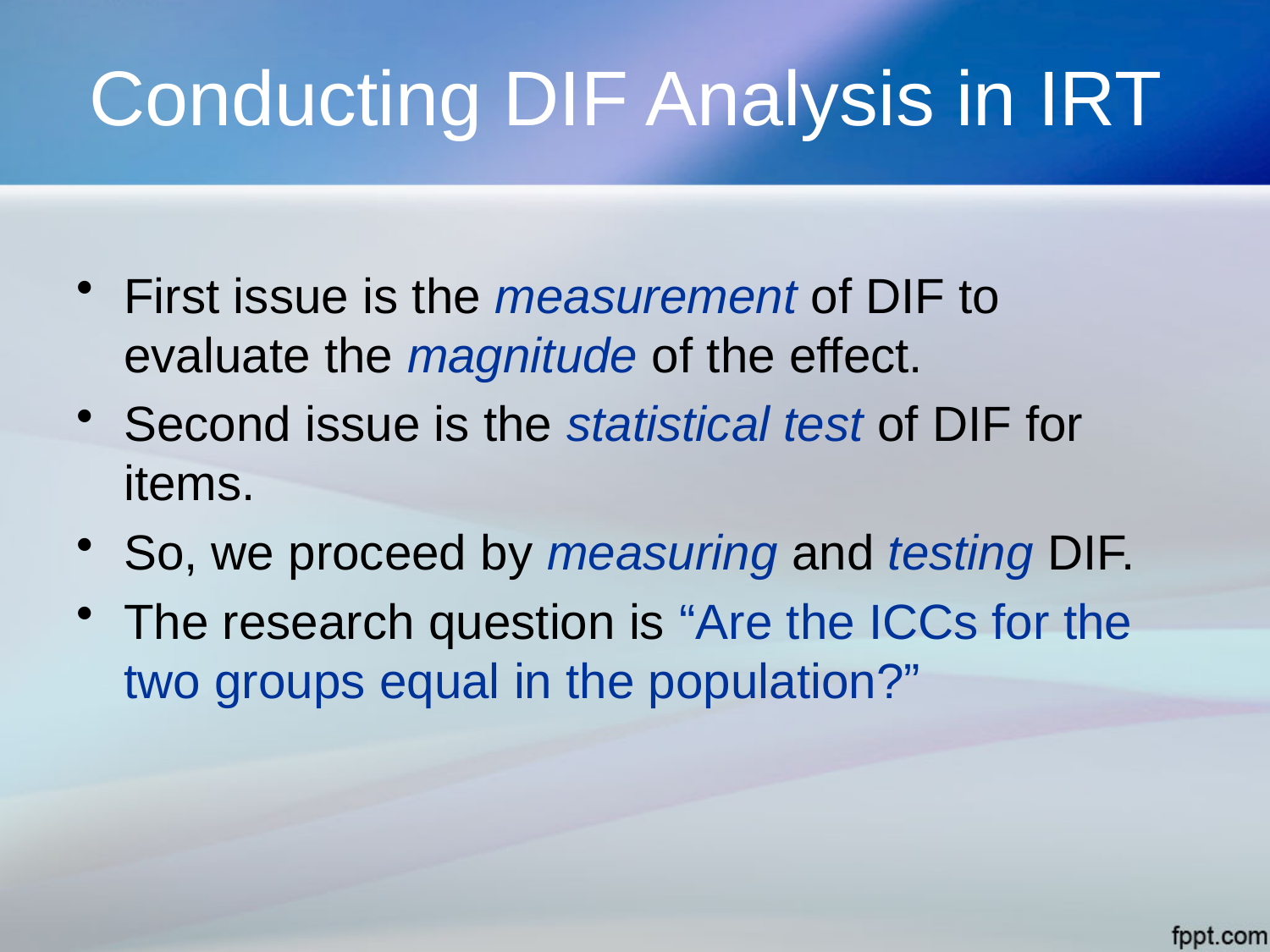

# Conducting DIF Analysis in IRT
First issue is the measurement of DIF to evaluate the magnitude of the effect.
Second issue is the statistical test of DIF for items.
So, we proceed by measuring and testing DIF.
The research question is “Are the ICCs for the two groups equal in the population?”